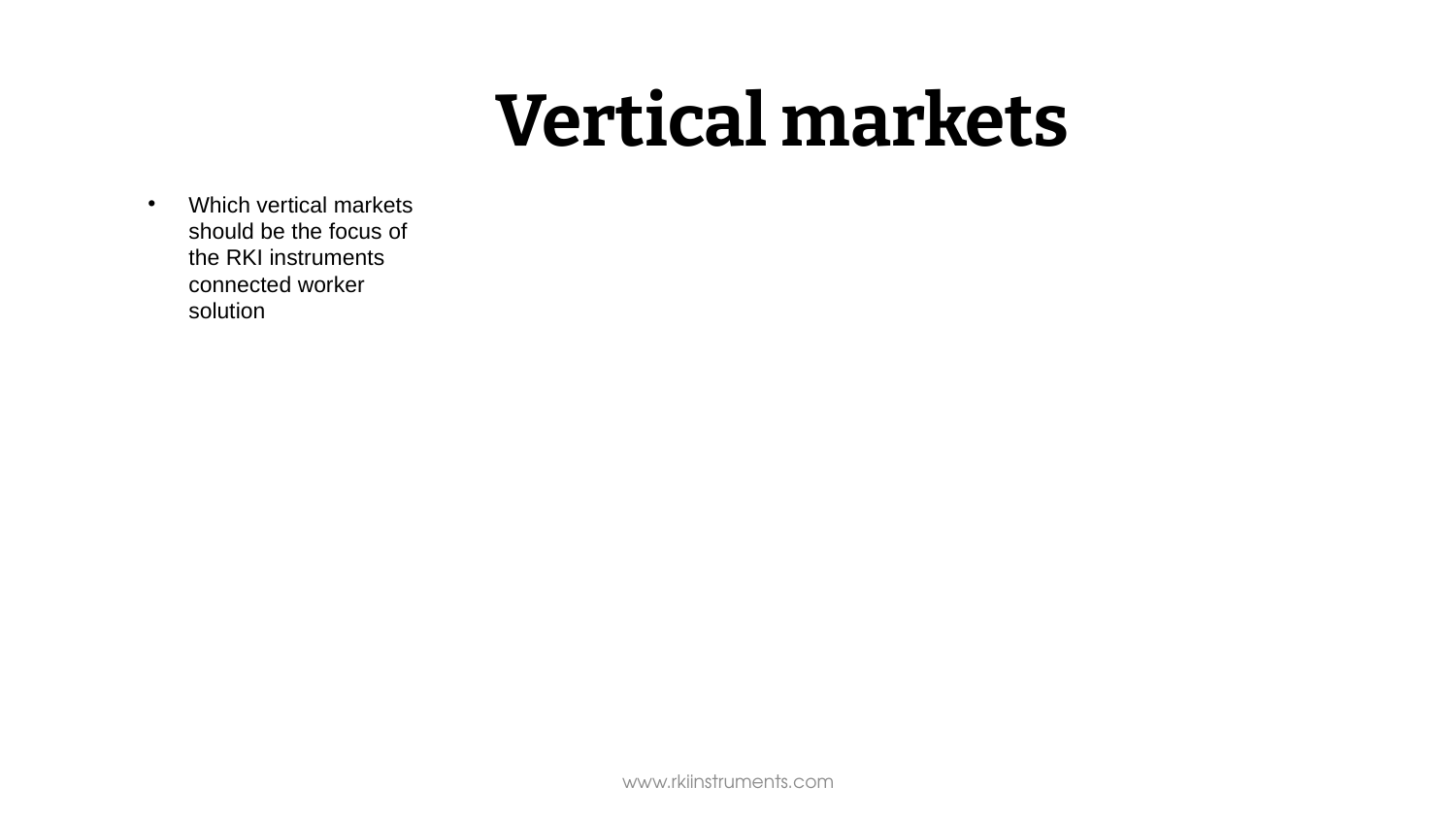

# Vertical markets
Which vertical markets should be the focus of the RKI instruments connected worker solution

www.rkiinstruments.com